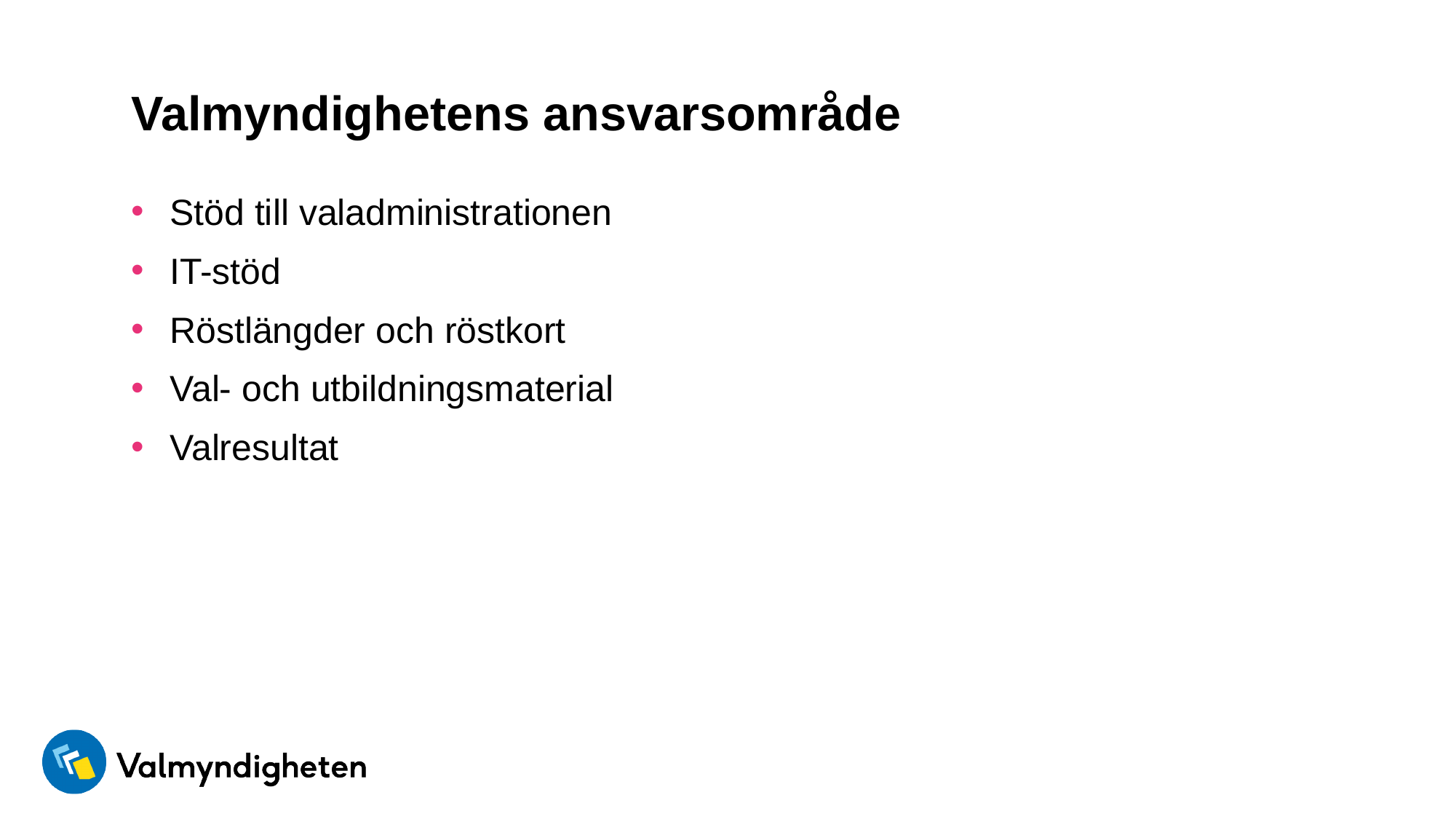

# Valmyndighetens ansvarsområde
Stöd till valadministrationen
IT-stöd
Röstlängder och röstkort
Val- och utbildningsmaterial
Valresultat